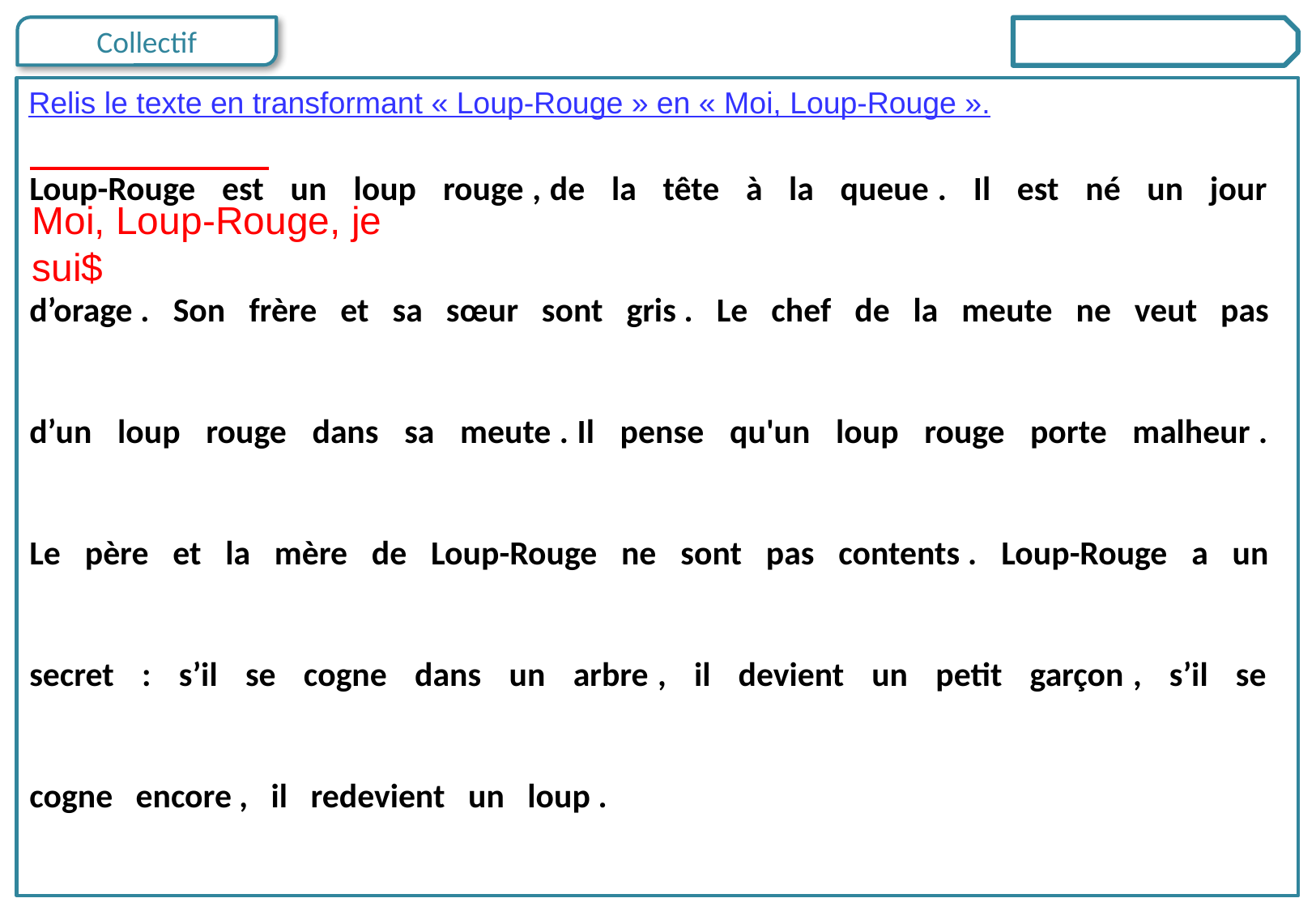

Relis le texte en transformant « Loup-Rouge » en « Moi, Loup-Rouge ».
Loup-Rouge   est   un   loup   rouge , de   la   tête   à   la   queue .   Il   est   né   un   jour   d’orage .   Son   frère   et   sa   sœur   sont   gris .   Le   chef   de   la   meute   ne   veut   pas   d’un   loup   rouge   dans   sa   meute . Il   pense   qu'un   loup   rouge   porte   malheur .   Le   père   et   la   mère   de   Loup-Rouge   ne   sont   pas   contents .   Loup-Rouge   a   un   secret   :   s’il   se   cogne   dans   un   arbre ,   il   devient   un   petit   garçon ,   s’il   se   cogne   encore ,   il   redevient   un   loup .
Moi, Loup-Rouge, je sui$